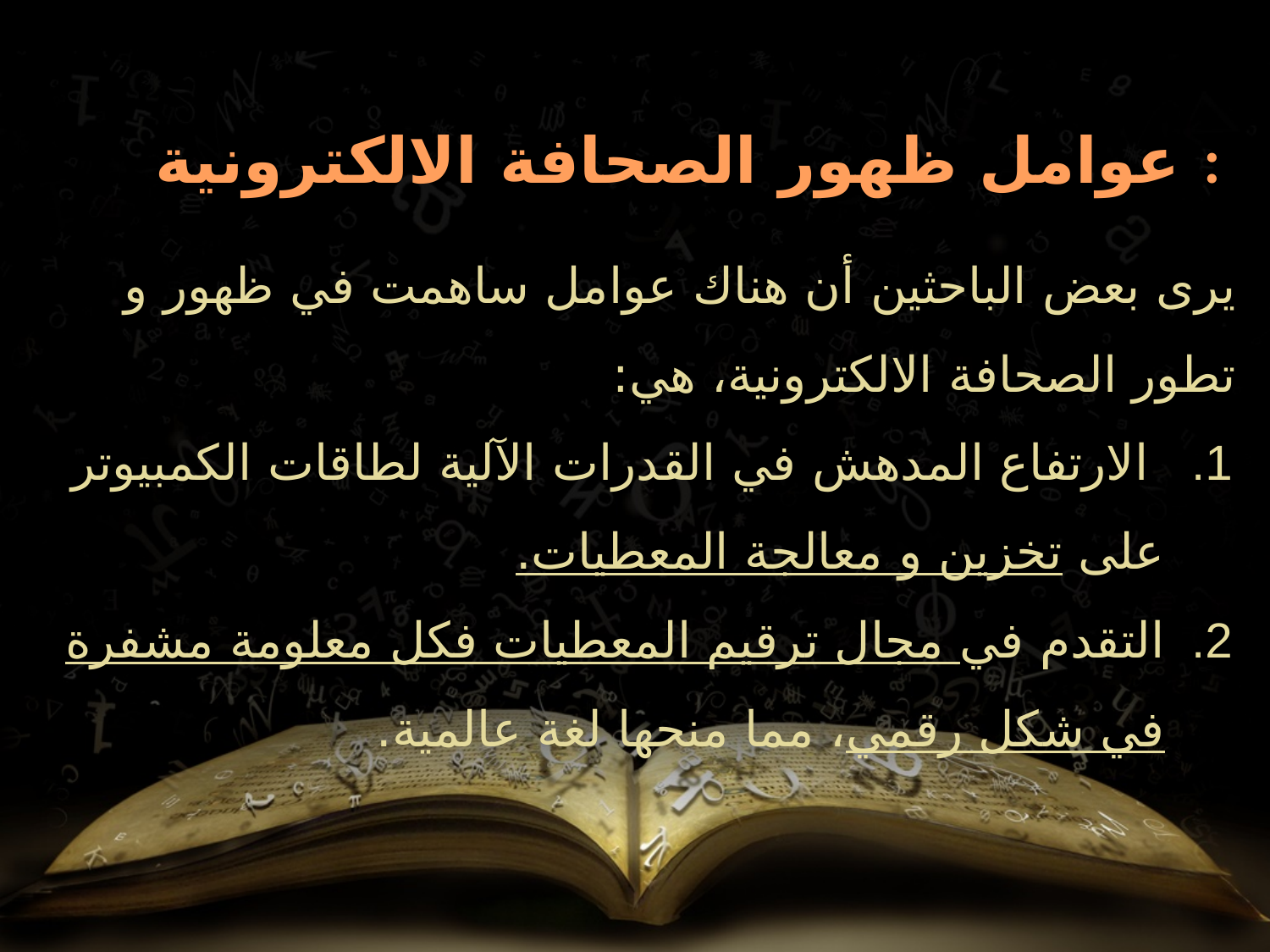

عوامل ظهور الصحافة الالكترونية :

يرى بعض الباحثين أن هناك عوامل ساهمت في ظهور و تطور الصحافة الالكترونية، هي:
 الارتفاع المدهش في القدرات الآلية لطاقات الكمبيوتر على تخزين و معالجة المعطيات.
التقدم في مجال ترقيم المعطيات فكل معلومة مشفرة في شكل رقمي، مما منحها لغة عالمية.